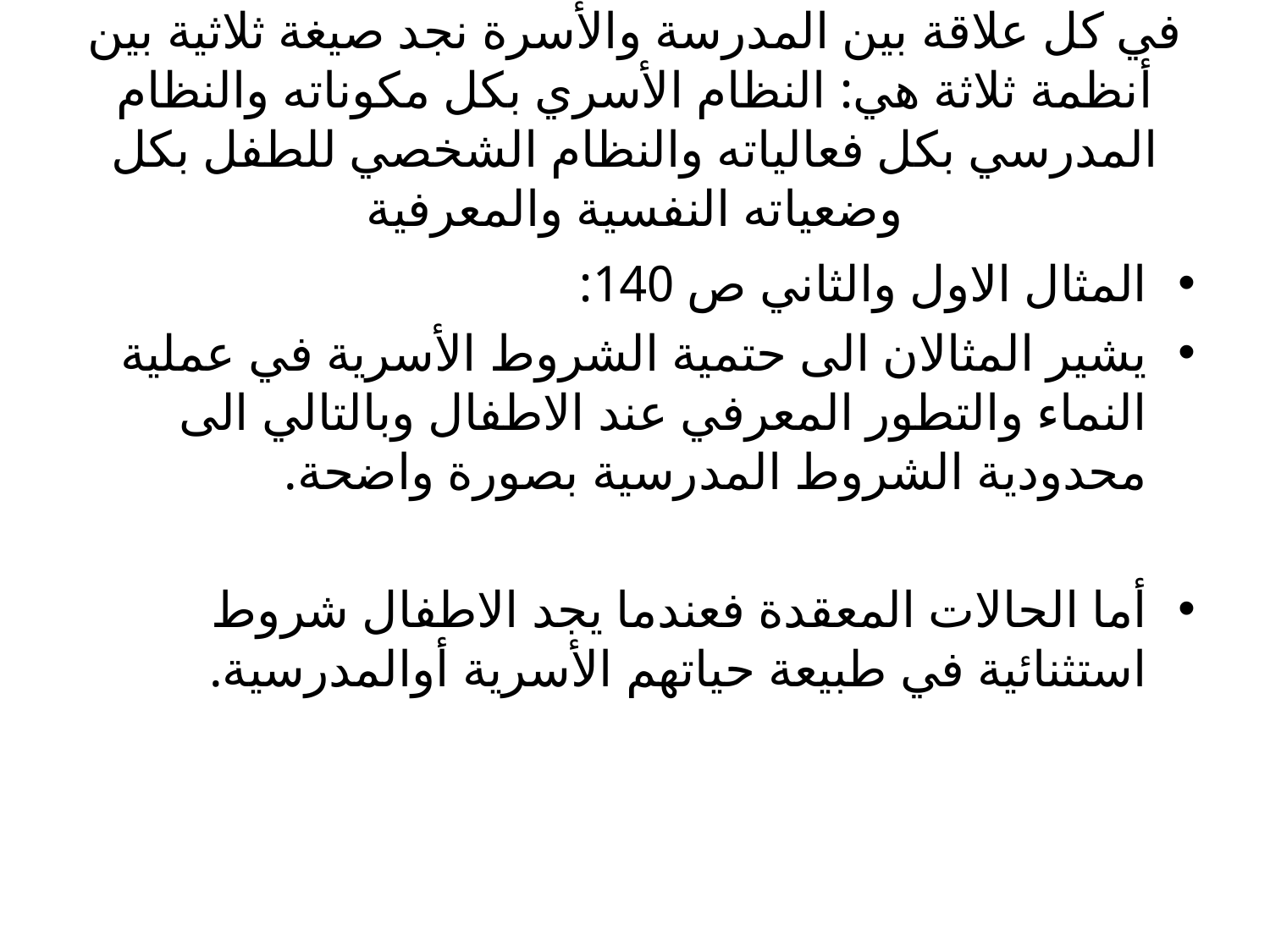

# في كل علاقة بين المدرسة والأسرة نجد صيغة ثلاثية بين أنظمة ثلاثة هي: النظام الأسري بكل مكوناته والنظام المدرسي بكل فعالياته والنظام الشخصي للطفل بكل وضعياته النفسية والمعرفية
المثال الاول والثاني ص 140:
يشير المثالان الى حتمية الشروط الأسرية في عملية النماء والتطور المعرفي عند الاطفال وبالتالي الى محدودية الشروط المدرسية بصورة واضحة.

أما الحالات المعقدة فعندما يجد الاطفال شروط استثنائية في طبيعة حياتهم الأسرية أوالمدرسية.